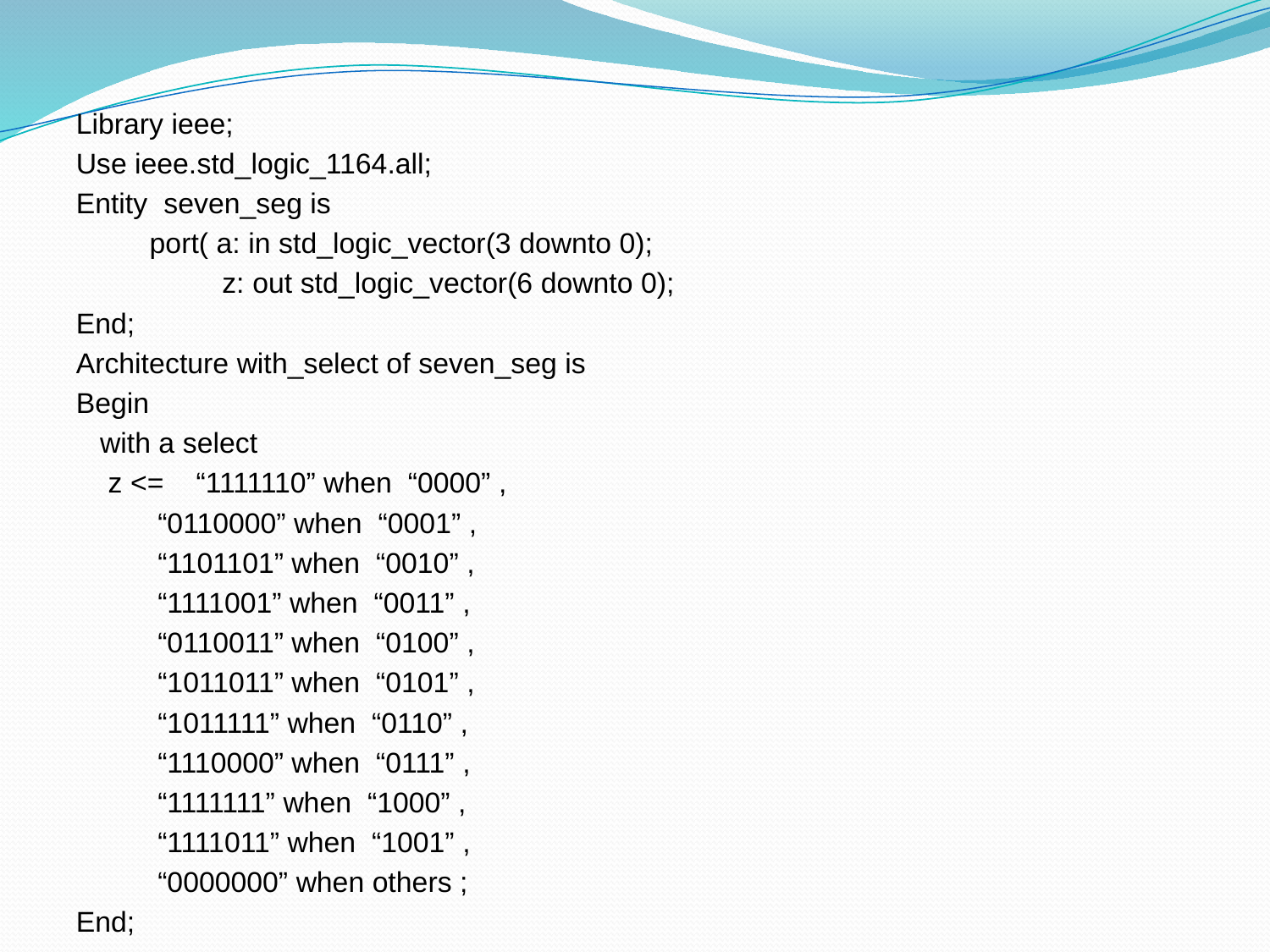

Library ieee;
Use ieee.std_logic_1164.all;
Entity  seven_seg is
	port( a: in std_logic_vector(3 downto 0);
	         z: out std_logic_vector(6 downto 0);
End;
Architecture with_select of seven_seg is
Begin
   with a select
    z <=    “1111110” when  “0000” ,
	 “0110000” when  “0001” ,
	 “1101101” when  “0010” ,
	 “1111001” when  “0011” ,
	 “0110011” when  “0100” ,
	 “1011011” when  “0101” ,
	 “1011111” when  “0110” ,
	 “1110000” when  “0111” ,
	 “1111111” when  “1000” ,
	 “1111011” when  “1001” ,
	 “0000000” when others ;
End;